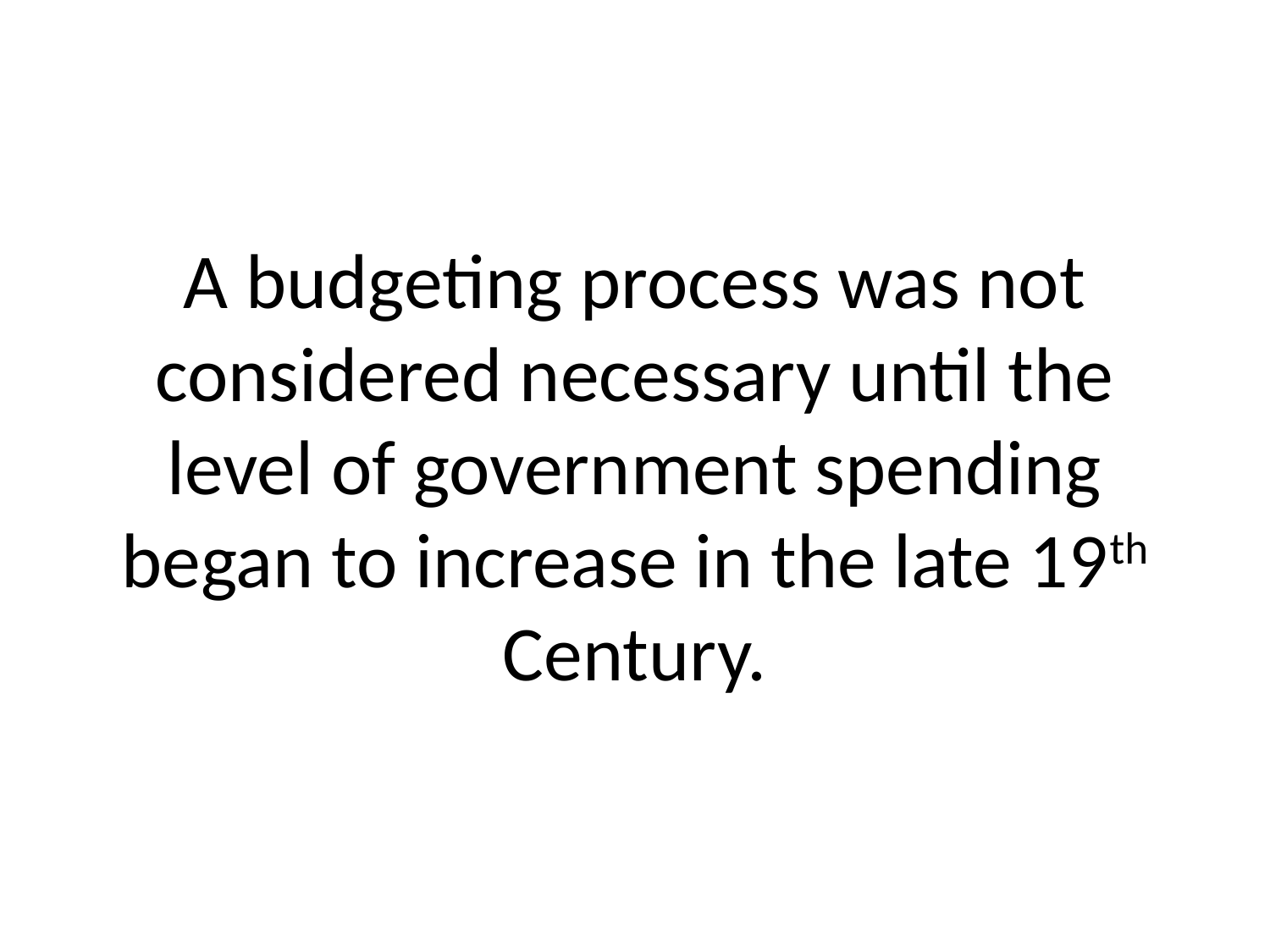

# A budgeting process was not considered necessary until the level of government spending began to increase in the late 19th Century.